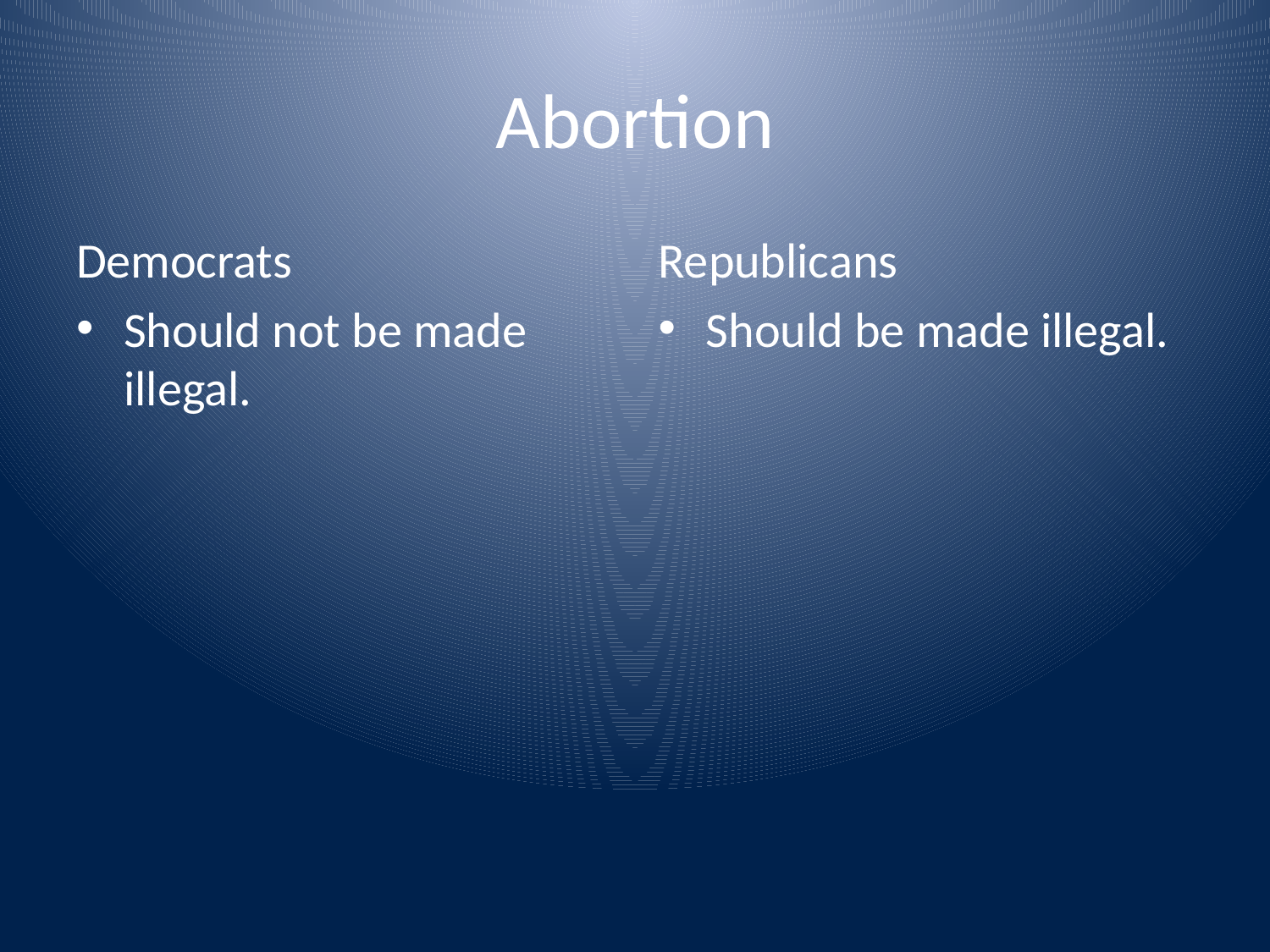

# Abortion
Democrats
Should not be made illegal.
Republicans
Should be made illegal.